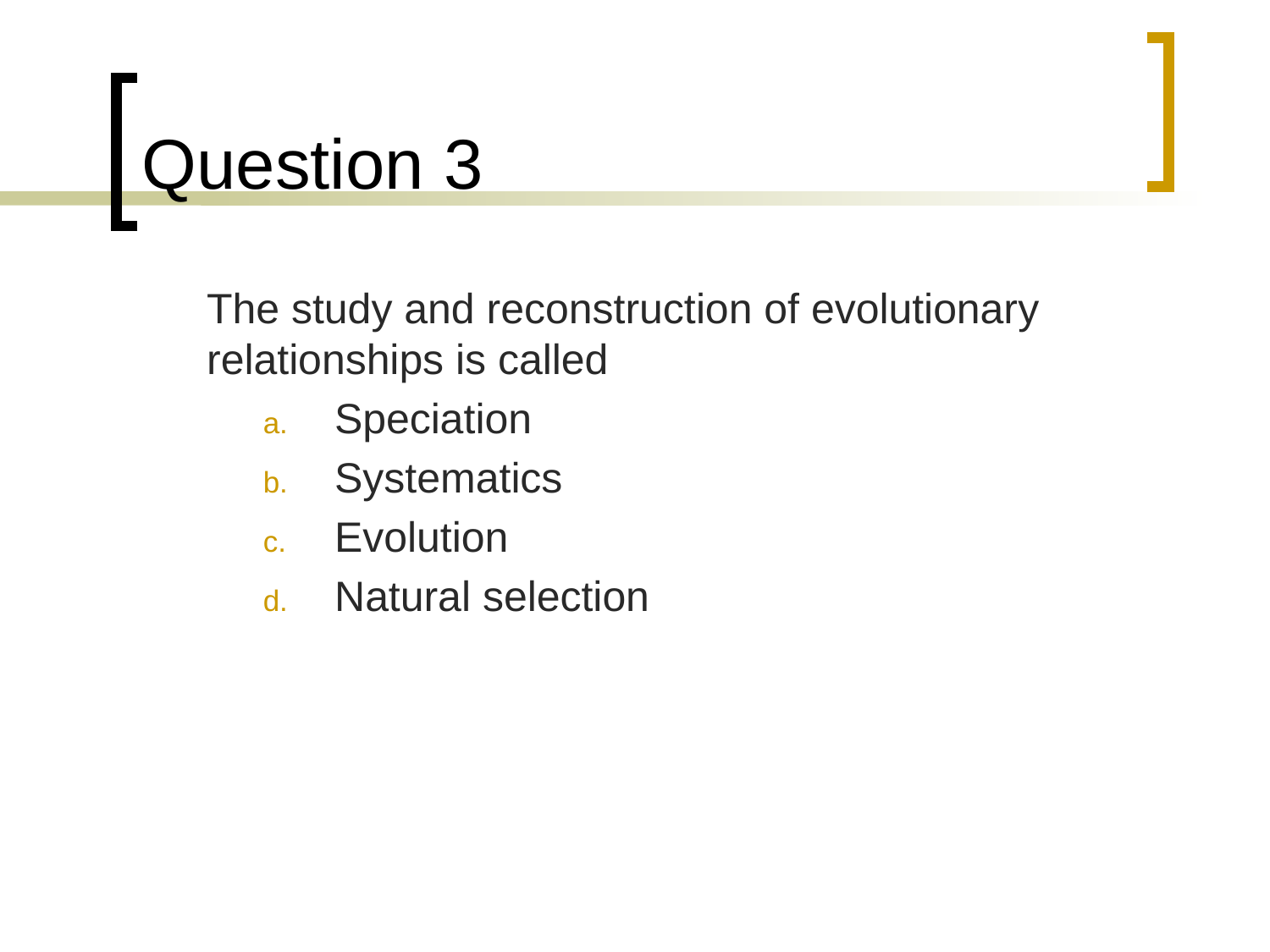

# Question 3
	The study and reconstruction of evolutionary relationships is called
Speciation
Systematics
Evolution
Natural selection